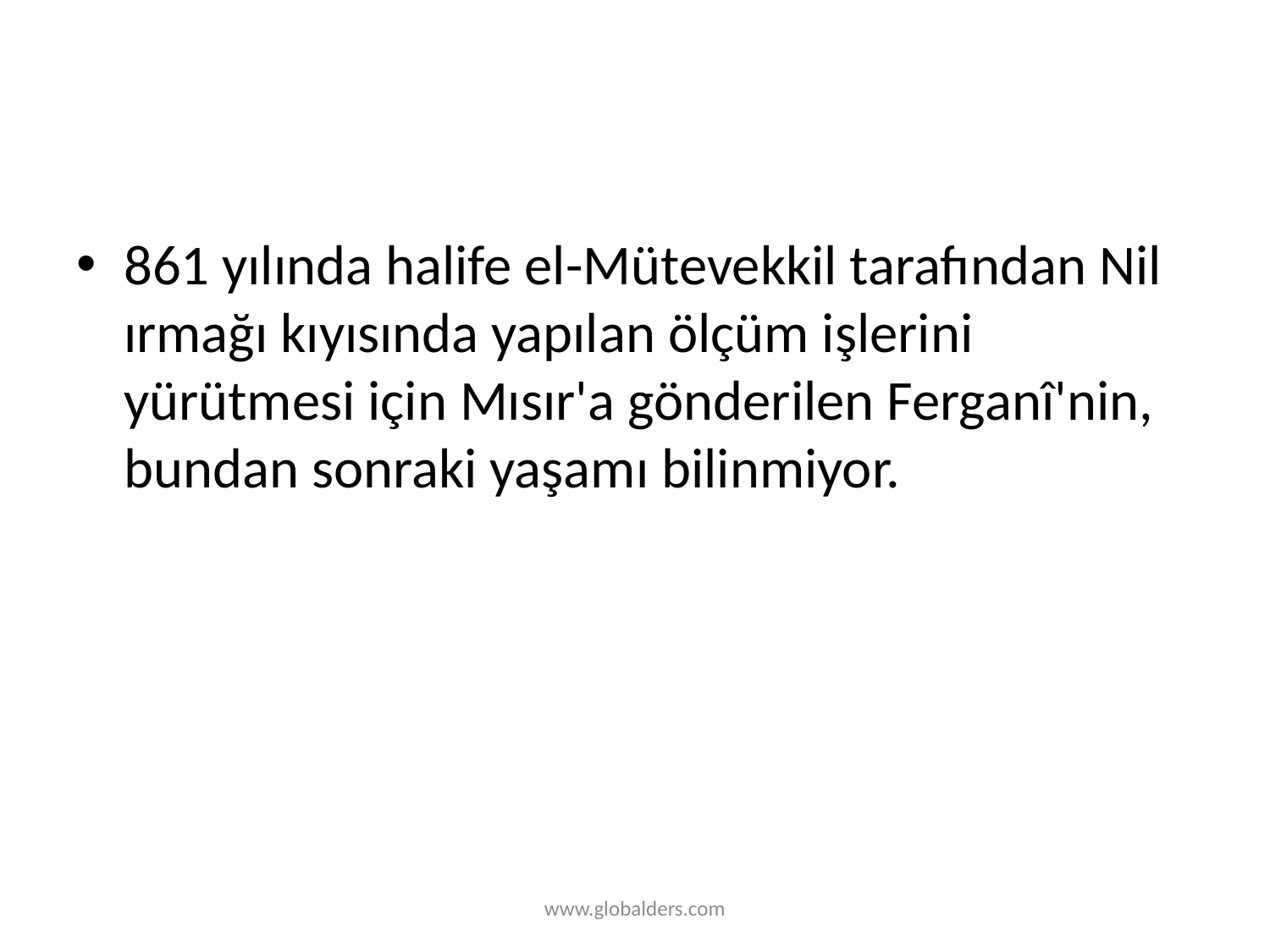

#
861 yılında halife el-Mütevekkil tarafından Nil ırmağı kıyısında yapılan ölçüm işlerini yürütmesi için Mısır'a gönderilen Ferganî'nin, bundan sonraki yaşamı bilinmiyor.
www.globalders.com